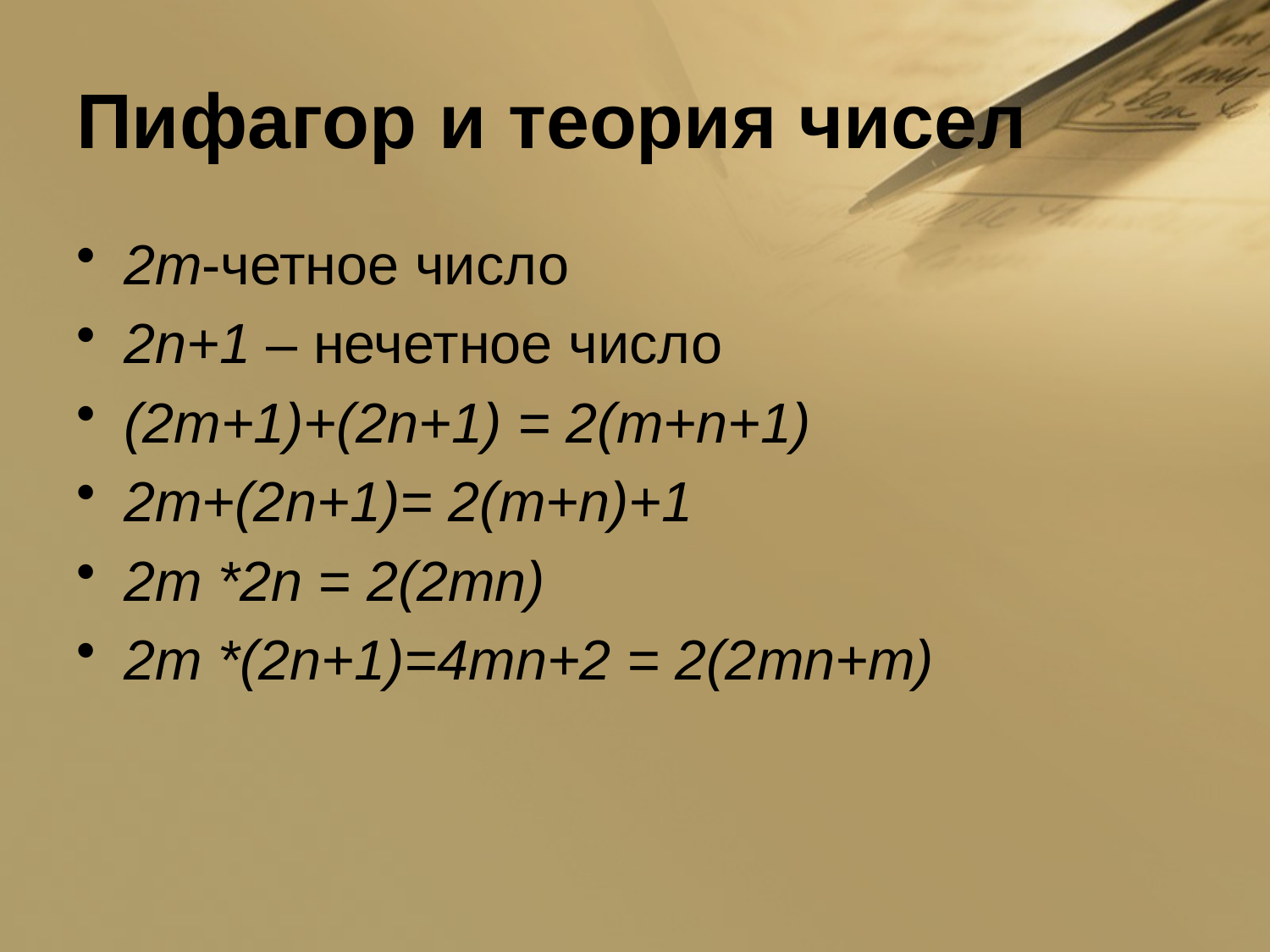

# Пифагор и теория чисел
2m-четное число
2n+1 – нечетное число
(2m+1)+(2n+1) = 2(m+n+1)
2m+(2n+1)= 2(m+n)+1
2m *2n = 2(2mn)
2m *(2n+1)=4mn+2 = 2(2mn+m)